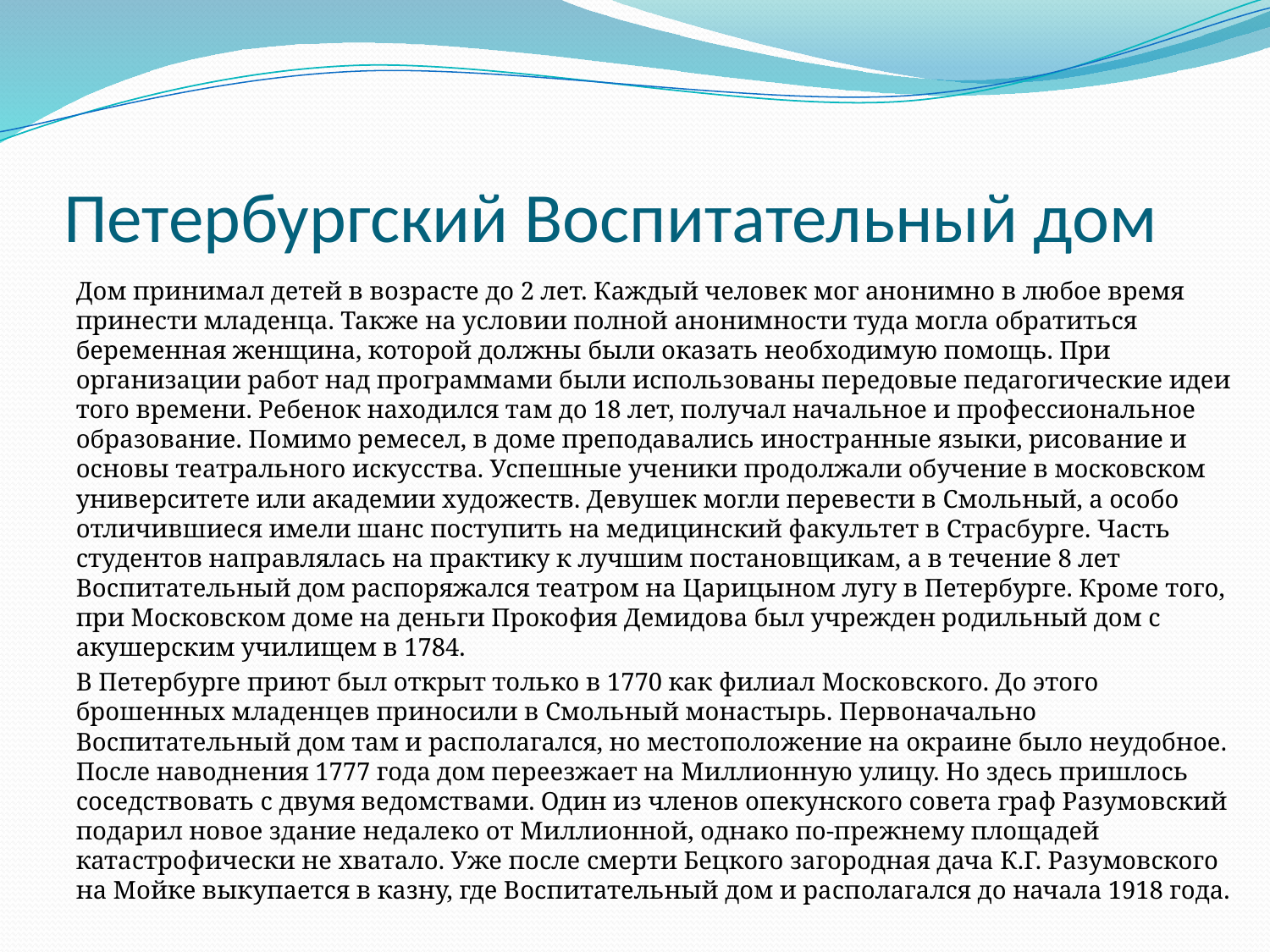

# Петербургский Воспитательный дом
Дом принимал детей в возрасте до 2 лет. Каждый человек мог анонимно в любое время принести младенца. Также на условии полной анонимности туда могла обратиться беременная женщина, которой должны были оказать необходимую помощь. При организации работ над программами были использованы передовые педагогические идеи того времени. Ребенок находился там до 18 лет, получал начальное и профессиональное образование. Помимо ремесел, в доме преподавались иностранные языки, рисование и основы театрального искусства. Успешные ученики продолжали обучение в московском университете или академии художеств. Девушек могли перевести в Смольный, а особо отличившиеся имели шанс поступить на медицинский факультет в Страсбурге. Часть студентов направлялась на практику к лучшим постановщикам, а в течение 8 лет Воспитательный дом распоряжался театром на Царицыном лугу в Петербурге. Кроме того, при Московском доме на деньги Прокофия Демидова был учрежден родильный дом с акушерским училищем в 1784.
В Петербурге приют был открыт только в 1770 как филиал Московского. До этого брошенных младенцев приносили в Смольный монастырь. Первоначально Воспитательный дом там и располагался, но местоположение на окраине было неудобное. После наводнения 1777 года дом переезжает на Миллионную улицу. Но здесь пришлось соседствовать с двумя ведомствами. Один из членов опекунского совета граф Разумовский подарил новое здание недалеко от Миллионной, однако по-прежнему площадей катастрофически не хватало. Уже после смерти Бецкого загородная дача К.Г. Разумовского на Мойке выкупается в казну, где Воспитательный дом и располагался до начала 1918 года.